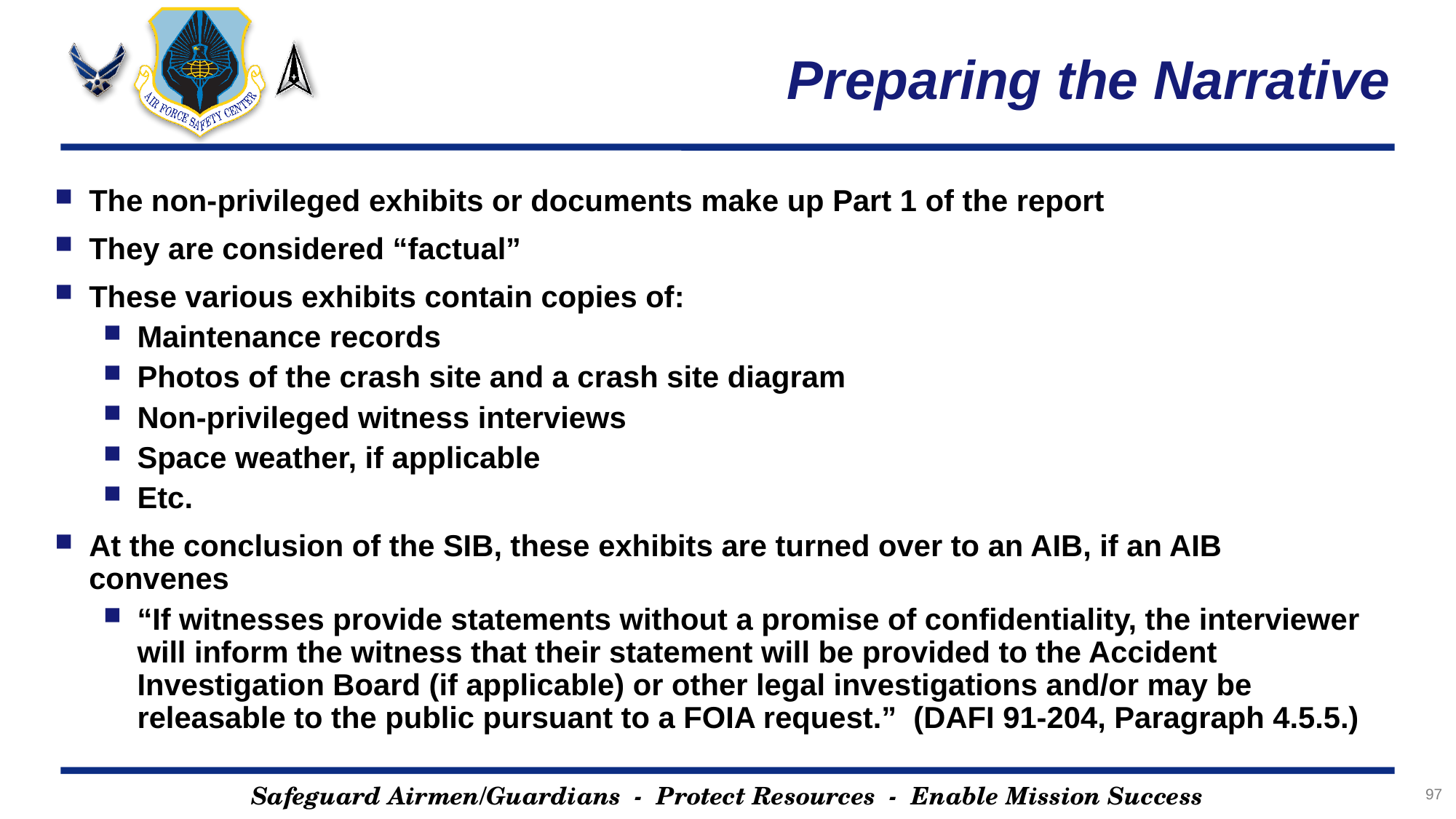

# Preparing the Narrative
The non-privileged exhibits or documents make up Part 1 of the report
They are considered “factual”
These various exhibits contain copies of:
Maintenance records
Photos of the crash site and a crash site diagram
Non-privileged witness interviews
Space weather, if applicable
Etc.
At the conclusion of the SIB, these exhibits are turned over to an AIB, if an AIB convenes
“If witnesses provide statements without a promise of confidentiality, the interviewer will inform the witness that their statement will be provided to the Accident Investigation Board (if applicable) or other legal investigations and/or may be releasable to the public pursuant to a FOIA request.”  (DAFI 91-204, Paragraph 4.5.5.)
97